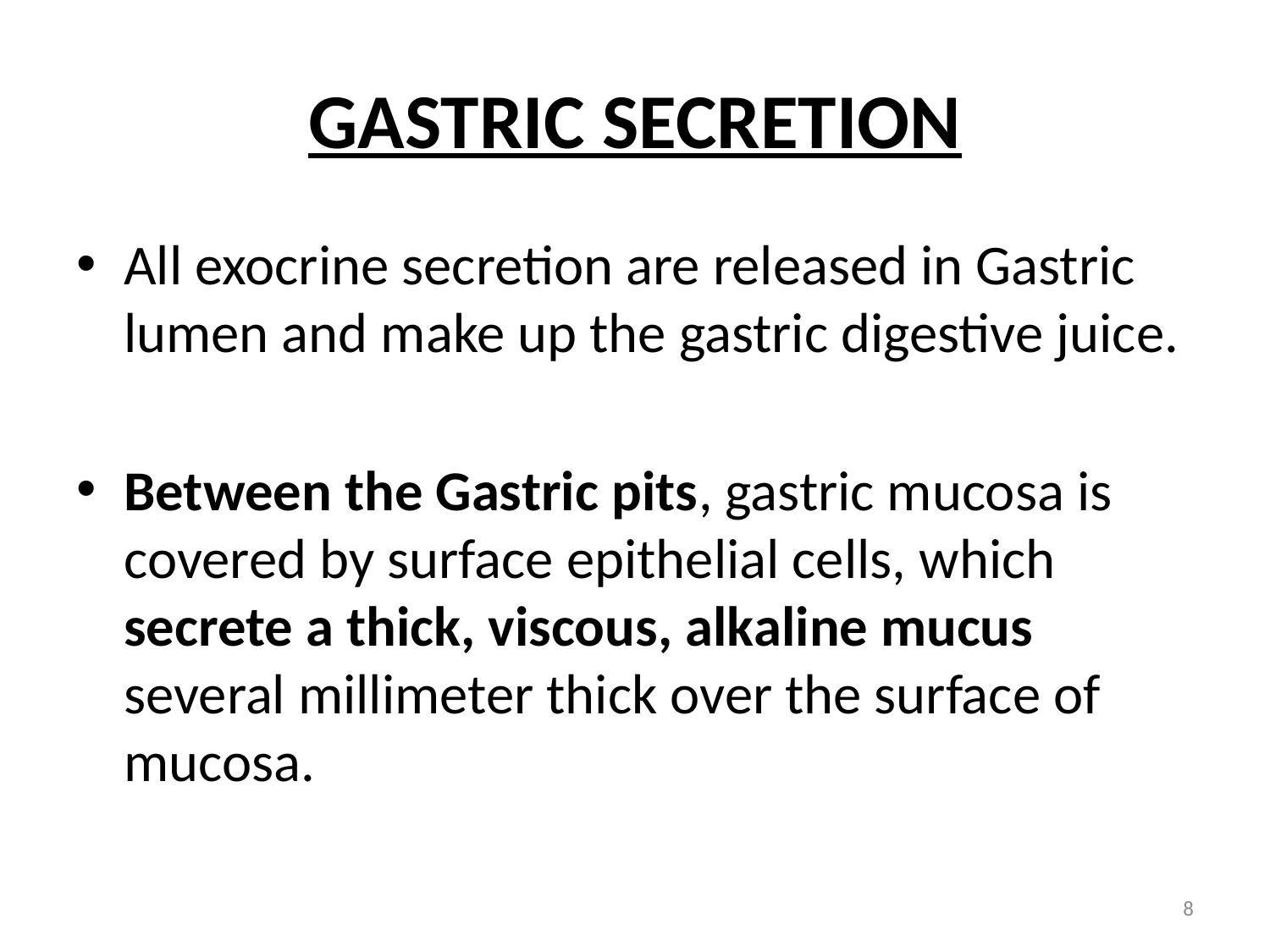

# GASTRIC SECRETION
All exocrine secretion are released in Gastric lumen and make up the gastric digestive juice.

Between the Gastric pits, gastric mucosa is covered by surface epithelial cells, which secrete a thick, viscous, alkaline mucus several millimeter thick over the surface of mucosa.

8